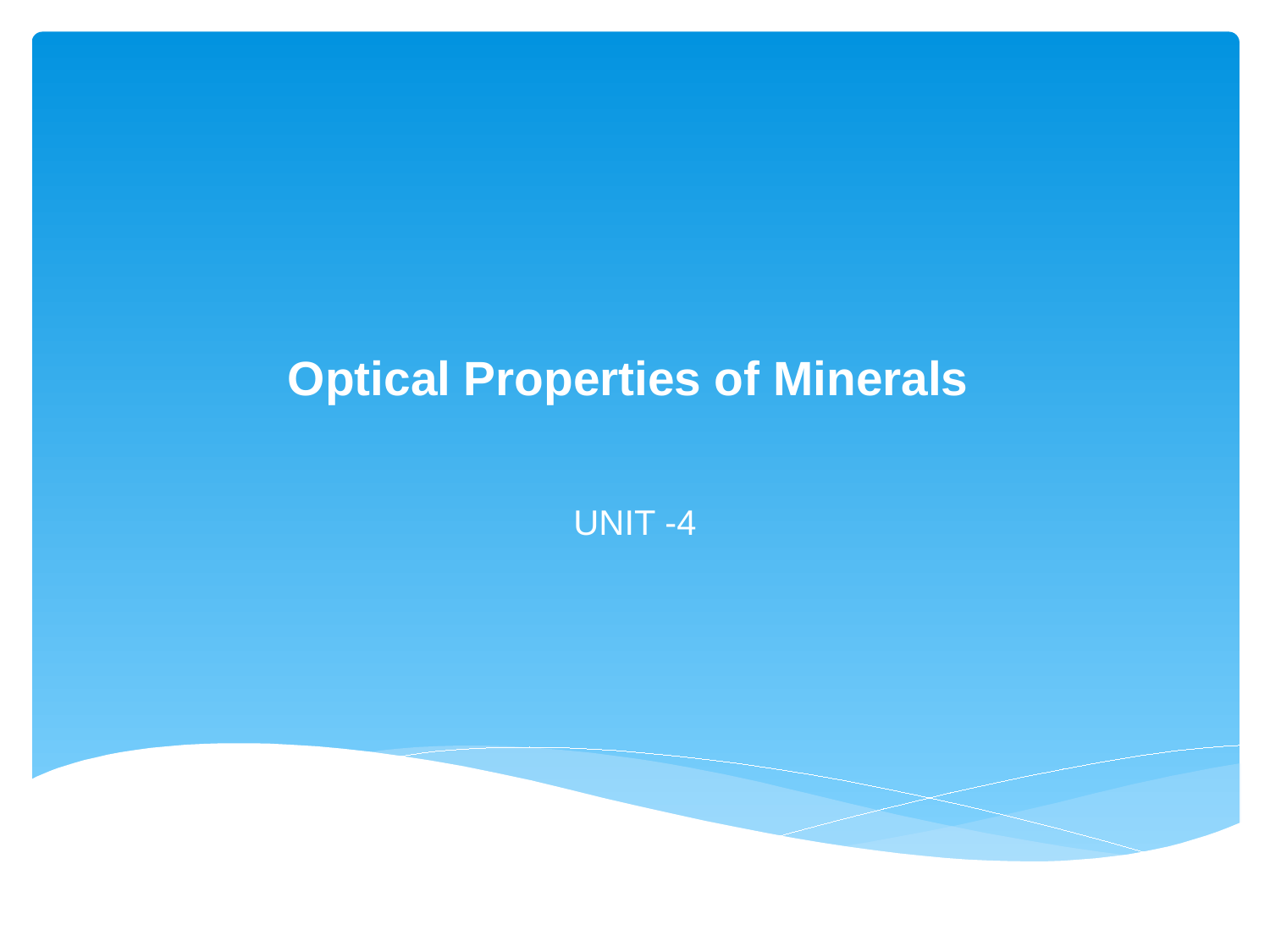

# Optical Properties of Minerals
UNIT -4